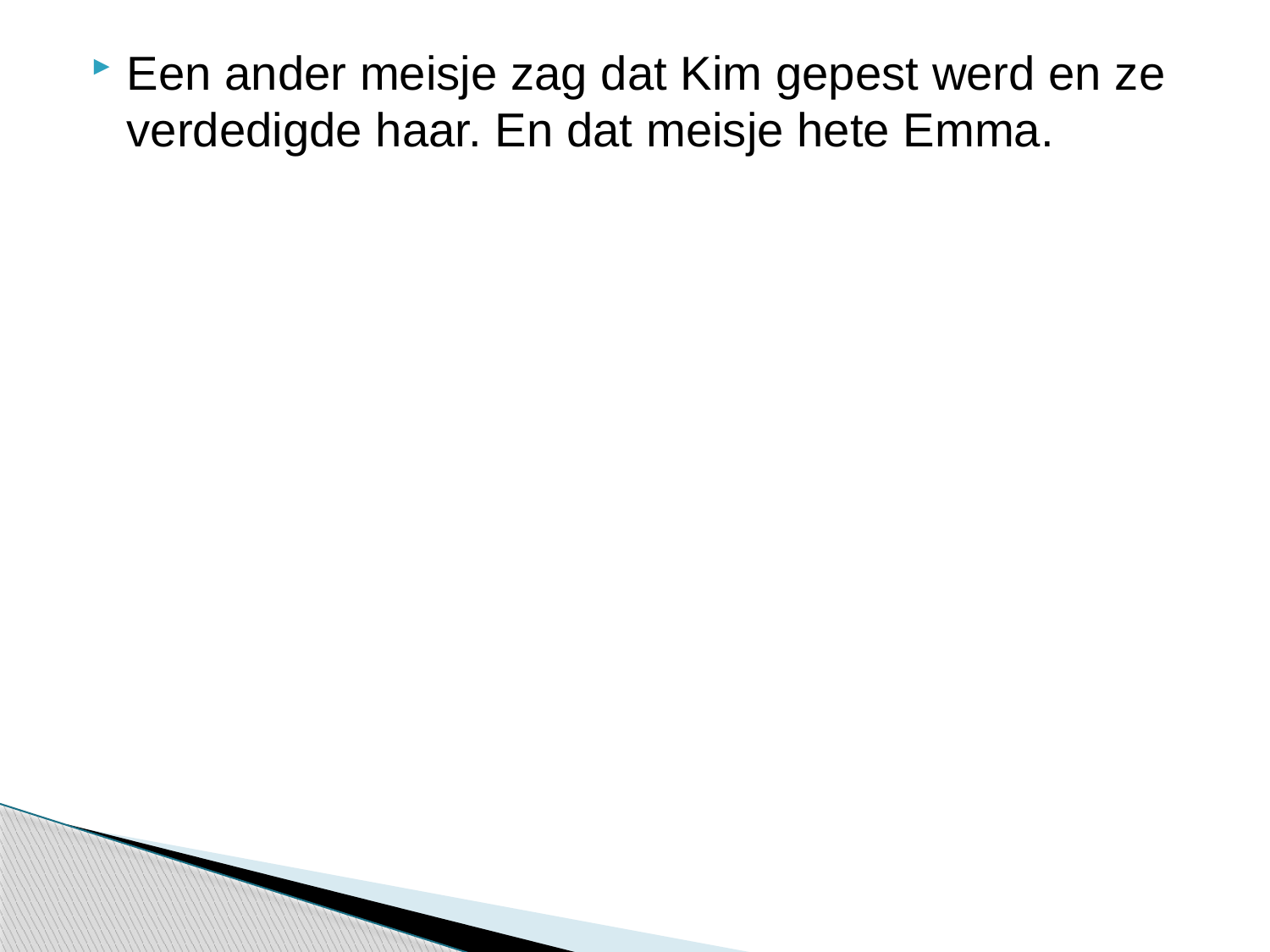

Een ander meisje zag dat Kim gepest werd en ze verdedigde haar. En dat meisje hete Emma.
#